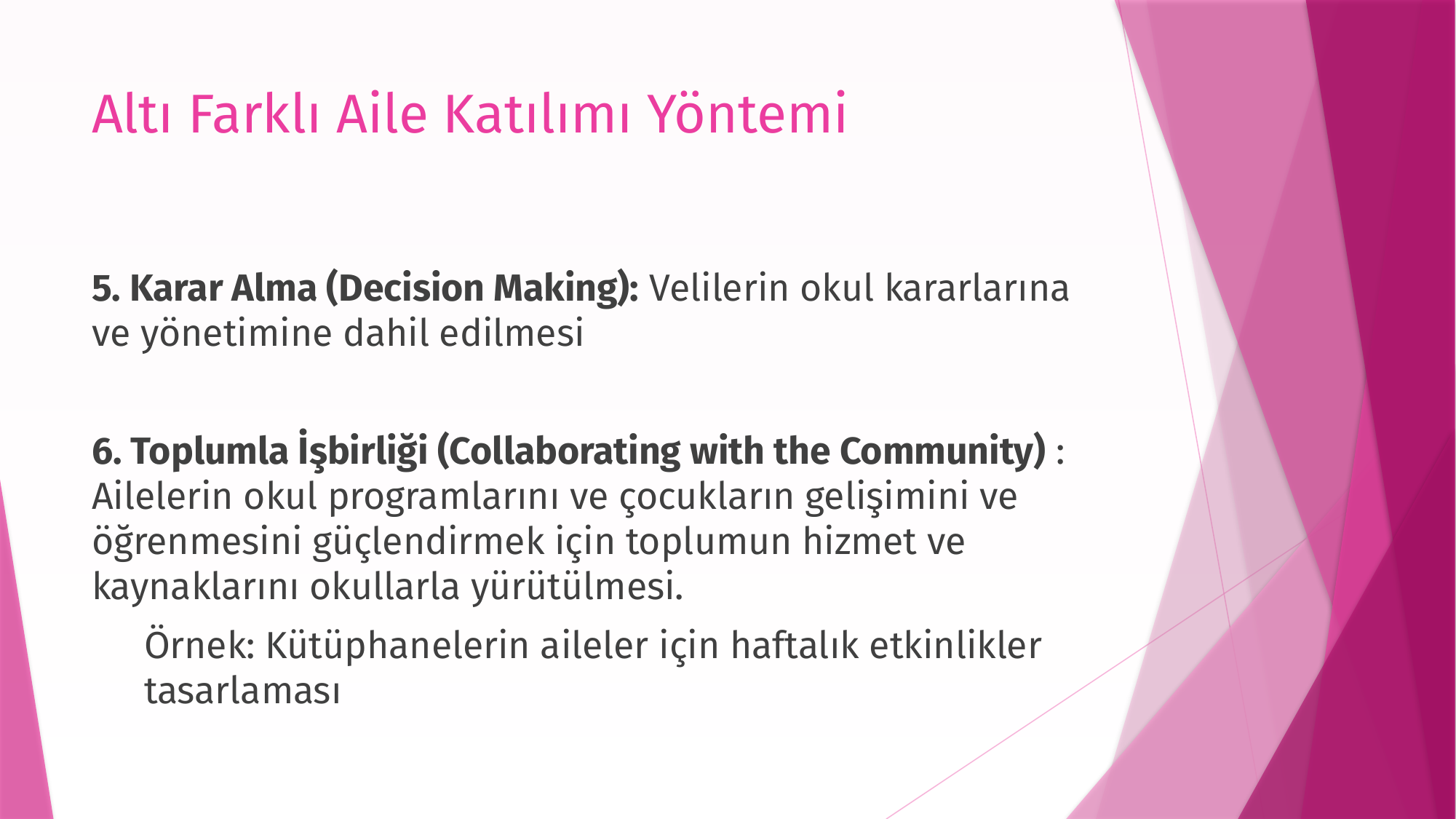

# Altı Farklı Aile Katılımı Yöntemi
5. Karar Alma (Decision Making): Velilerin okul kararlarına ve yönetimine dahil edilmesi

6. Toplumla İşbirliği (Collaborating with the Community) : Ailelerin okul programlarını ve çocukların gelişimini ve öğrenmesini güçlendirmek için toplumun hizmet ve kaynaklarını okullarla yürütülmesi.
Örnek: Kütüphanelerin aileler için haftalık etkinlikler tasarlaması